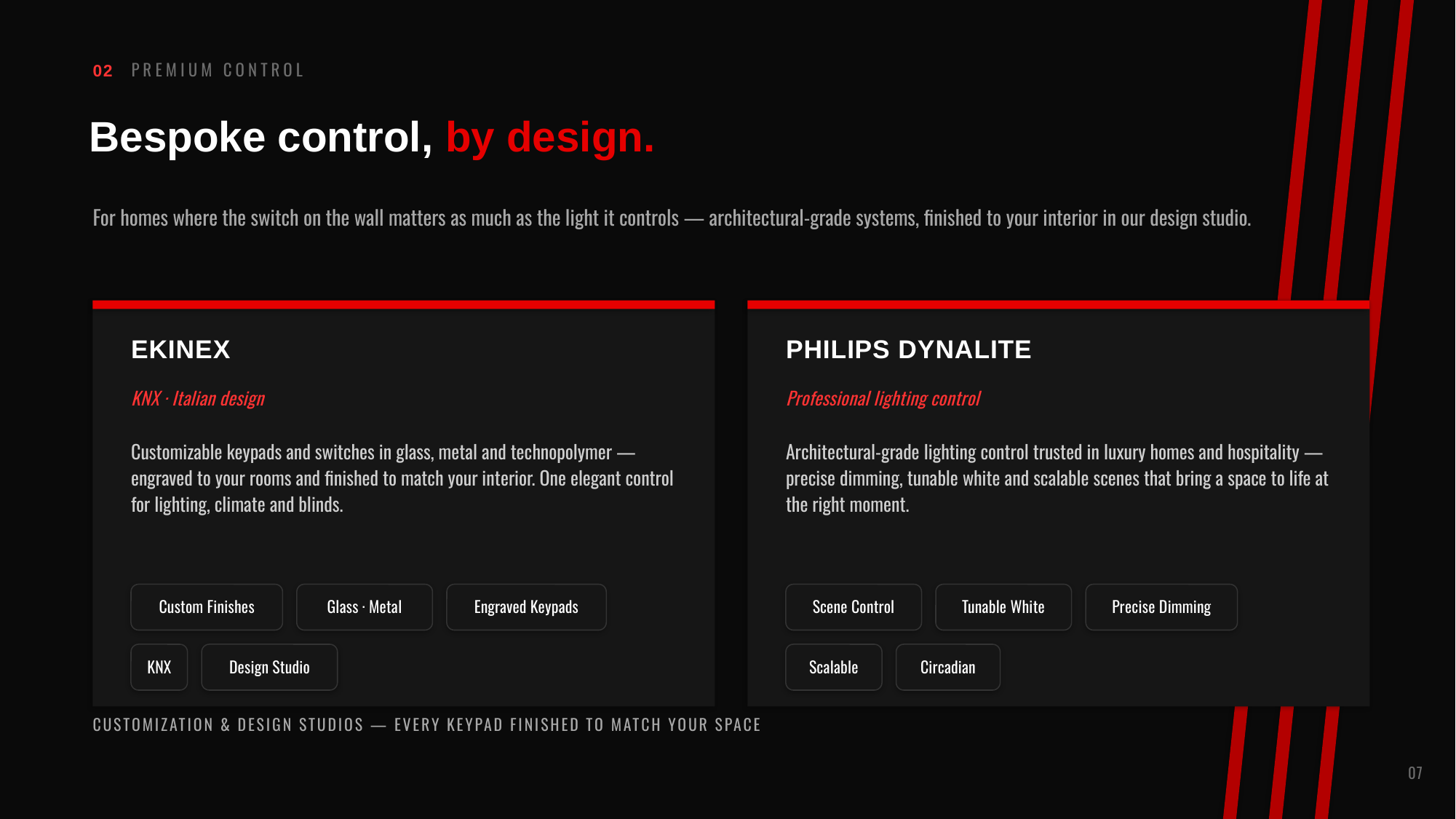

02   PREMIUM CONTROL
Bespoke control, by design.
For homes where the switch on the wall matters as much as the light it controls — architectural-grade systems, finished to your interior in our design studio.

EKINEX
PHILIPS DYNALITE
KNX · Italian design
Professional lighting control
Customizable keypads and switches in glass, metal and technopolymer — engraved to your rooms and finished to match your interior. One elegant control for lighting, climate and blinds.
Architectural-grade lighting control trusted in luxury homes and hospitality — precise dimming, tunable white and scalable scenes that bring a space to life at the right moment.

Custom Finishes

Glass · Metal

Engraved Keypads

Scene Control

Tunable White

Precise Dimming

KNX

Design Studio

Scalable

Circadian
CUSTOMIZATION & DESIGN STUDIOS — EVERY KEYPAD FINISHED TO MATCH YOUR SPACE
07